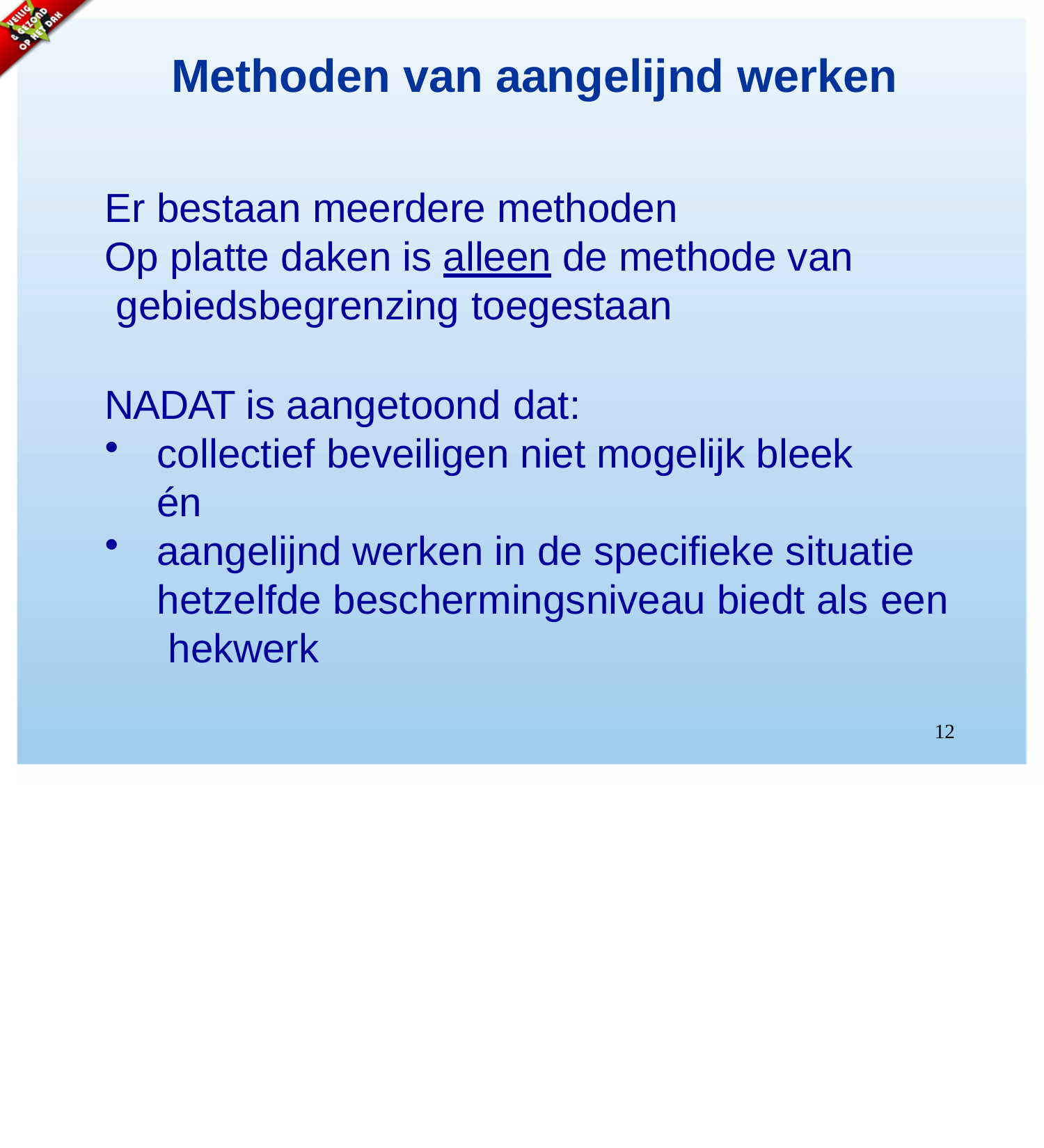

# Methoden van aangelijnd werken
Er bestaan meerdere methoden
Op platte daken is alleen de methode van  gebiedsbegrenzing toegestaan

NADAT is aangetoond dat:
collectief beveiligen niet mogelijk bleek én
aangelijnd werken in de specifieke situatie  hetzelfde beschermingsniveau biedt als een  hekwerk
12